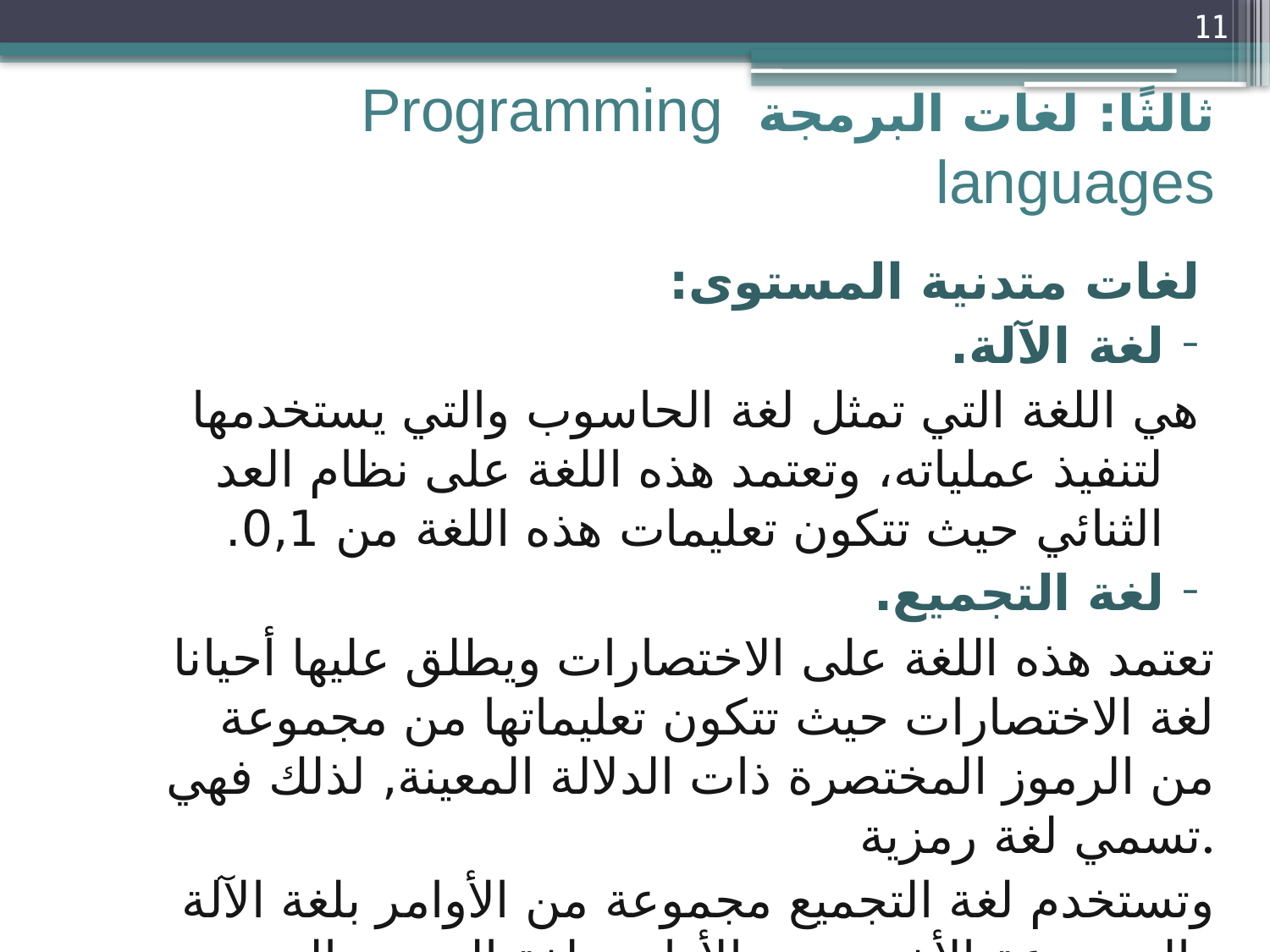

11
# ثالثًا: لغات البرمجة  Programming languages

لغات متدنية المستوى:
لغة الآلة.
هي اللغة التي تمثل لغة الحاسوب والتي يستخدمها لتنفيذ عملياته، وتعتمد هذه اللغة على نظام العد الثنائي حيث تتكون تعليمات هذه اللغة من 0,1.
لغة التجميع.
 تعتمد هذه اللغة على الاختصارات ويطلق عليها أحيانا لغة الاختصارات حيث تتكون تعليماتها من مجموعة من الرموز المختصرة ذات الدلالة المعينة, لذلك فهي تسمي لغة رمزية.
وتستخدم لغة التجميع مجموعة من الأوامر بلغة الآلة والمجموعة الأخرى من الأوامر بلغة التجميع التي يجب ترجمتها إلي لغة الآلة.